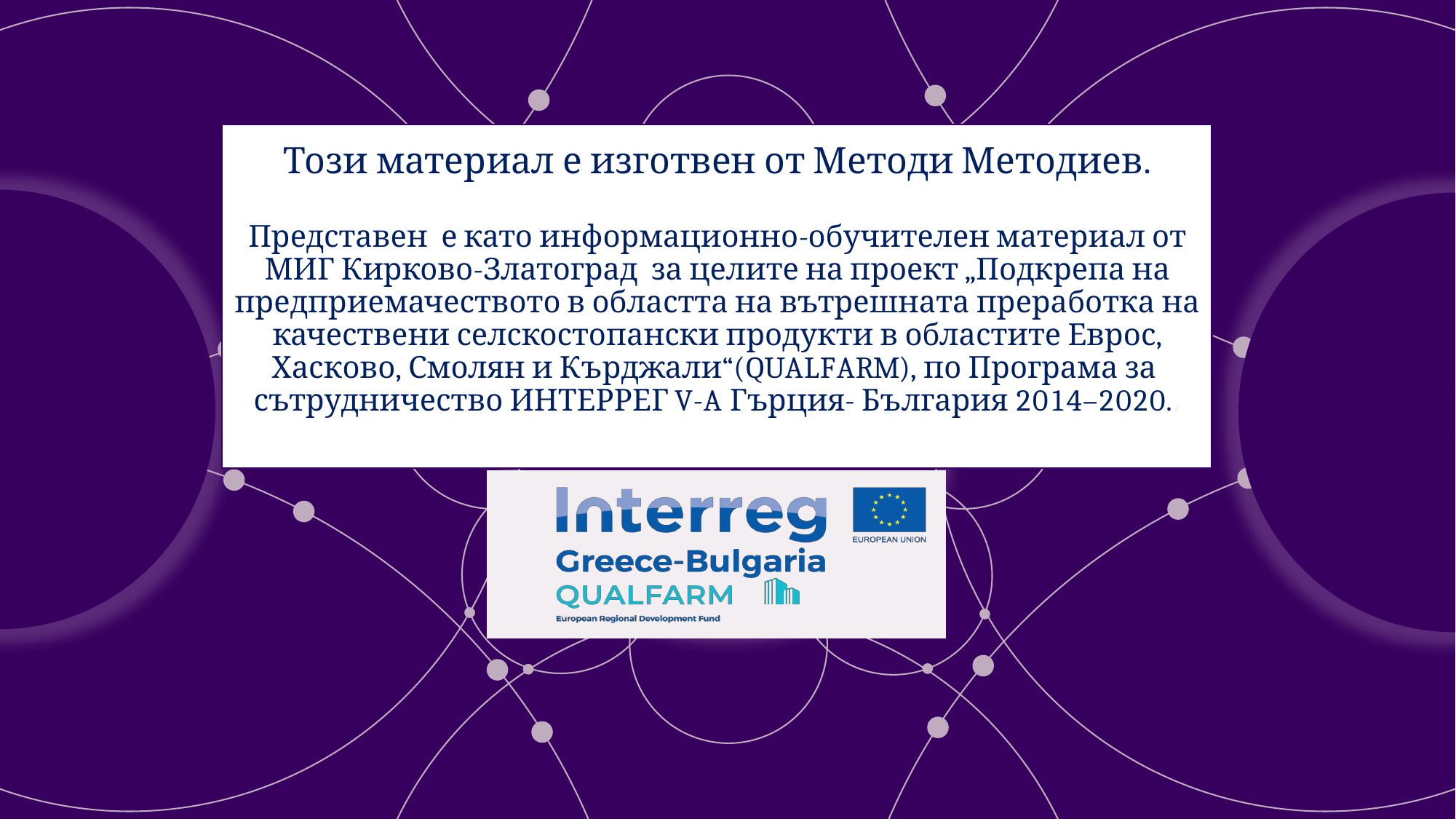

# Този материал е изготвен от Методи Методиев. Представен  е като информационно-обучителен материал от МИГ Кирково-Златоград  за целите на проект „Подкрепа на предприемачеството в областта на вътрешната преработка на качествени селскостопански продукти в областите Еврос, Хасково, Смолян и Кърджали“(QUALFARM), по Програма за  сътрудничество ИНТЕРРЕГ V-A Гърция- България 2014–2020..